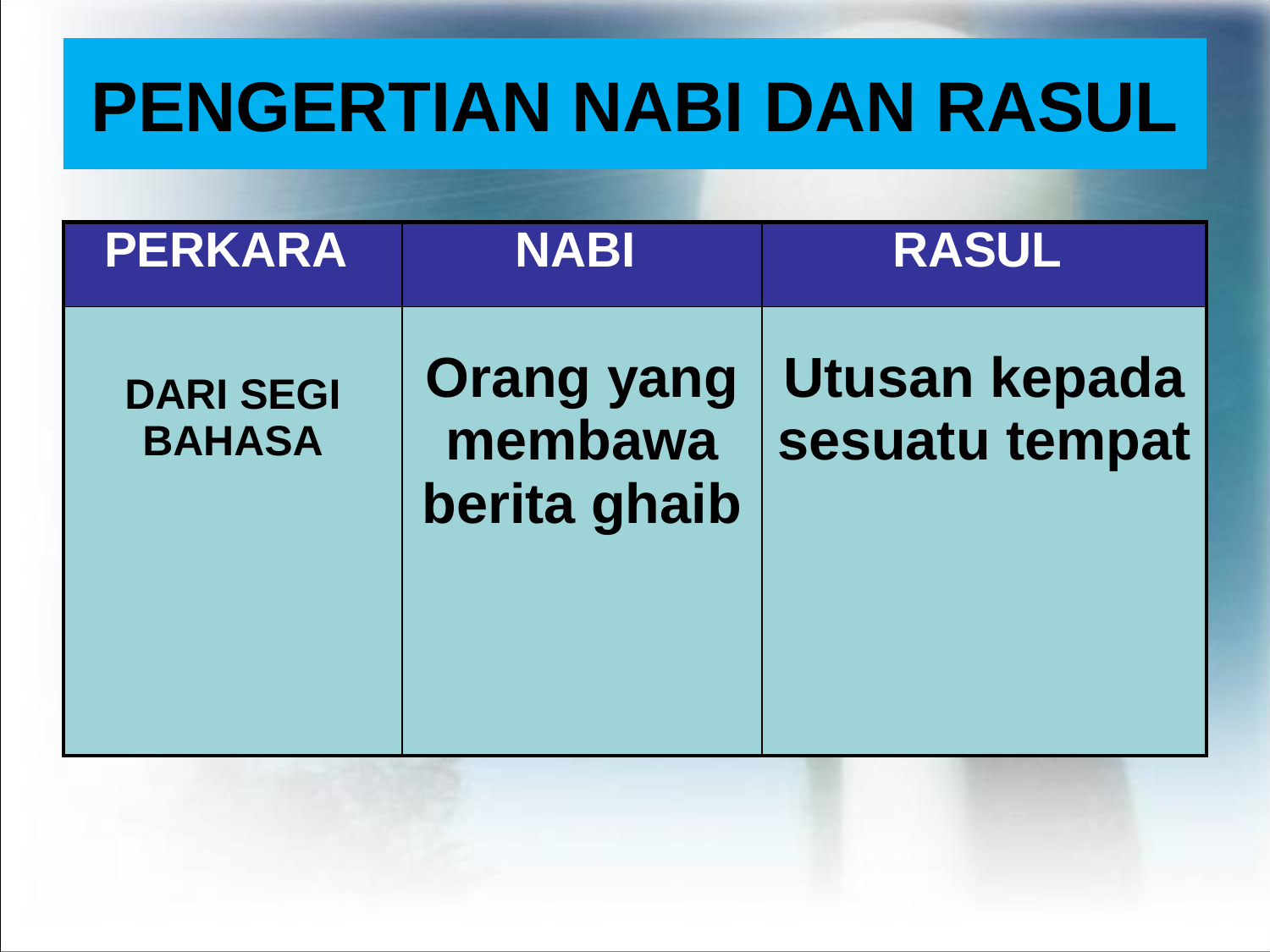

PENGERTIAN NABI DAN RASUL
| PERKARA | NABI | RASUL |
| --- | --- | --- |
| DARI SEGI BAHASA | Orang yang membawa berita ghaib | Utusan kepada sesuatu tempat |